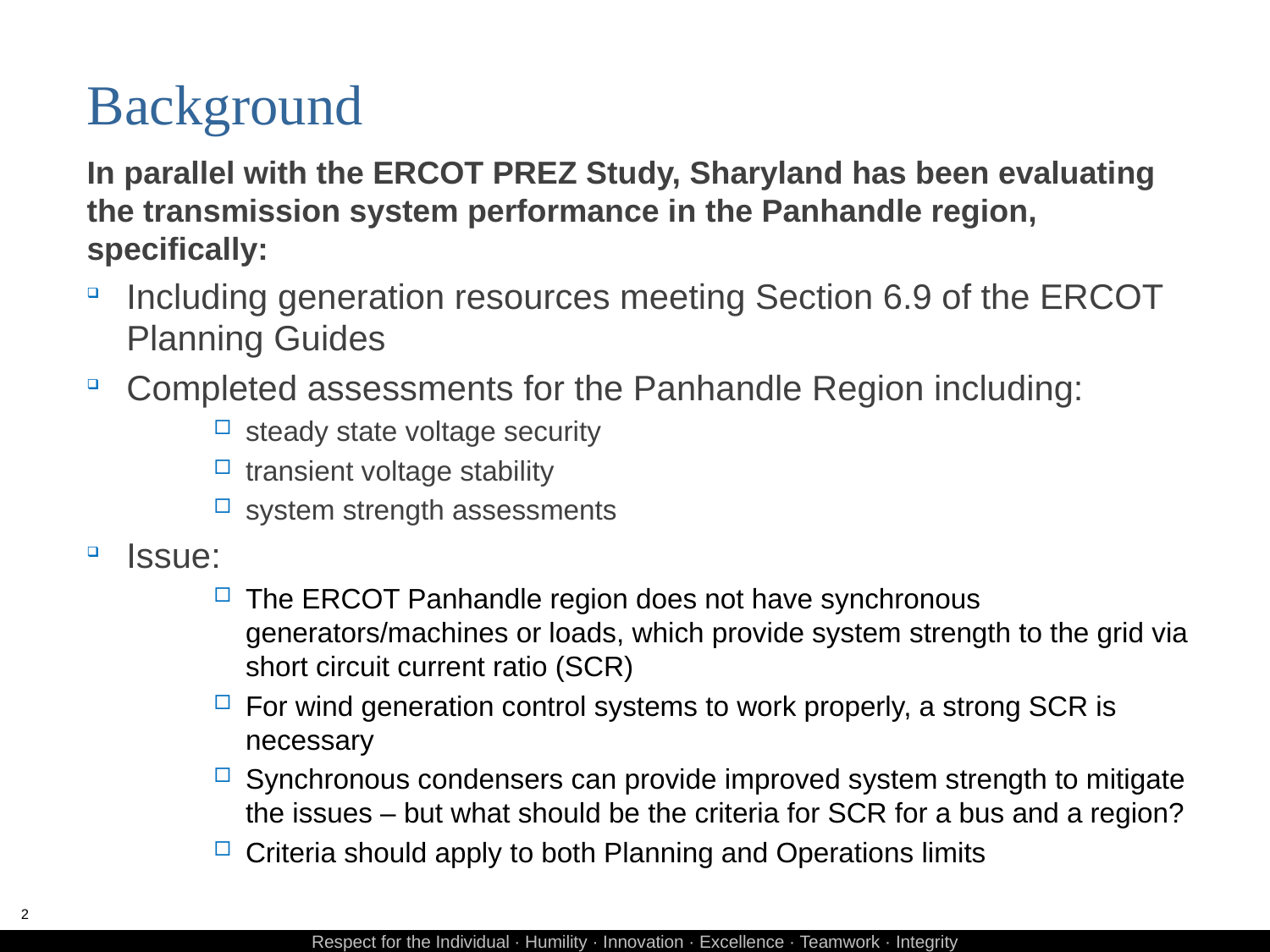

# Background
In parallel with the ERCOT PREZ Study, Sharyland has been evaluating the transmission system performance in the Panhandle region, specifically:
Including generation resources meeting Section 6.9 of the ERCOT Planning Guides
Completed assessments for the Panhandle Region including:
steady state voltage security
transient voltage stability
system strength assessments
Issue:
The ERCOT Panhandle region does not have synchronous generators/machines or loads, which provide system strength to the grid via short circuit current ratio (SCR)
For wind generation control systems to work properly, a strong SCR is necessary
Synchronous condensers can provide improved system strength to mitigate the issues – but what should be the criteria for SCR for a bus and a region?
Criteria should apply to both Planning and Operations limits